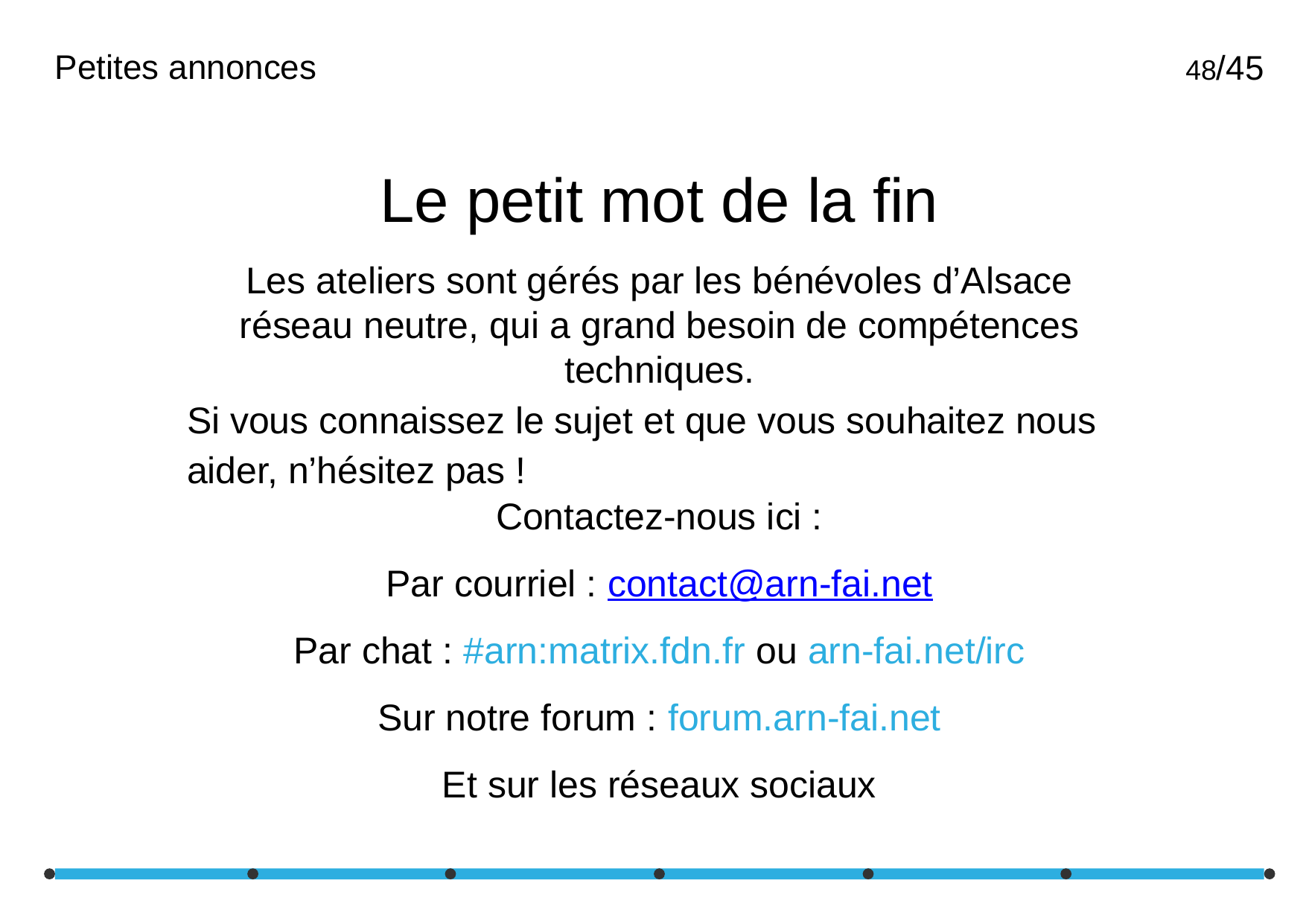

# Petites annonces
48/45
Le petit mot de la fin
Les ateliers sont gérés par les bénévoles d’Alsace réseau neutre, qui a grand besoin de compétences techniques.
Si vous connaissez le sujet et que vous souhaitez nous aider, n’hésitez pas !
Contactez-nous ici :
Par courriel : contact@arn-fai.net
Par chat : #arn:matrix.fdn.fr ou arn-fai.net/irc
Sur notre forum : forum.arn-fai.net
Et sur les réseaux sociaux